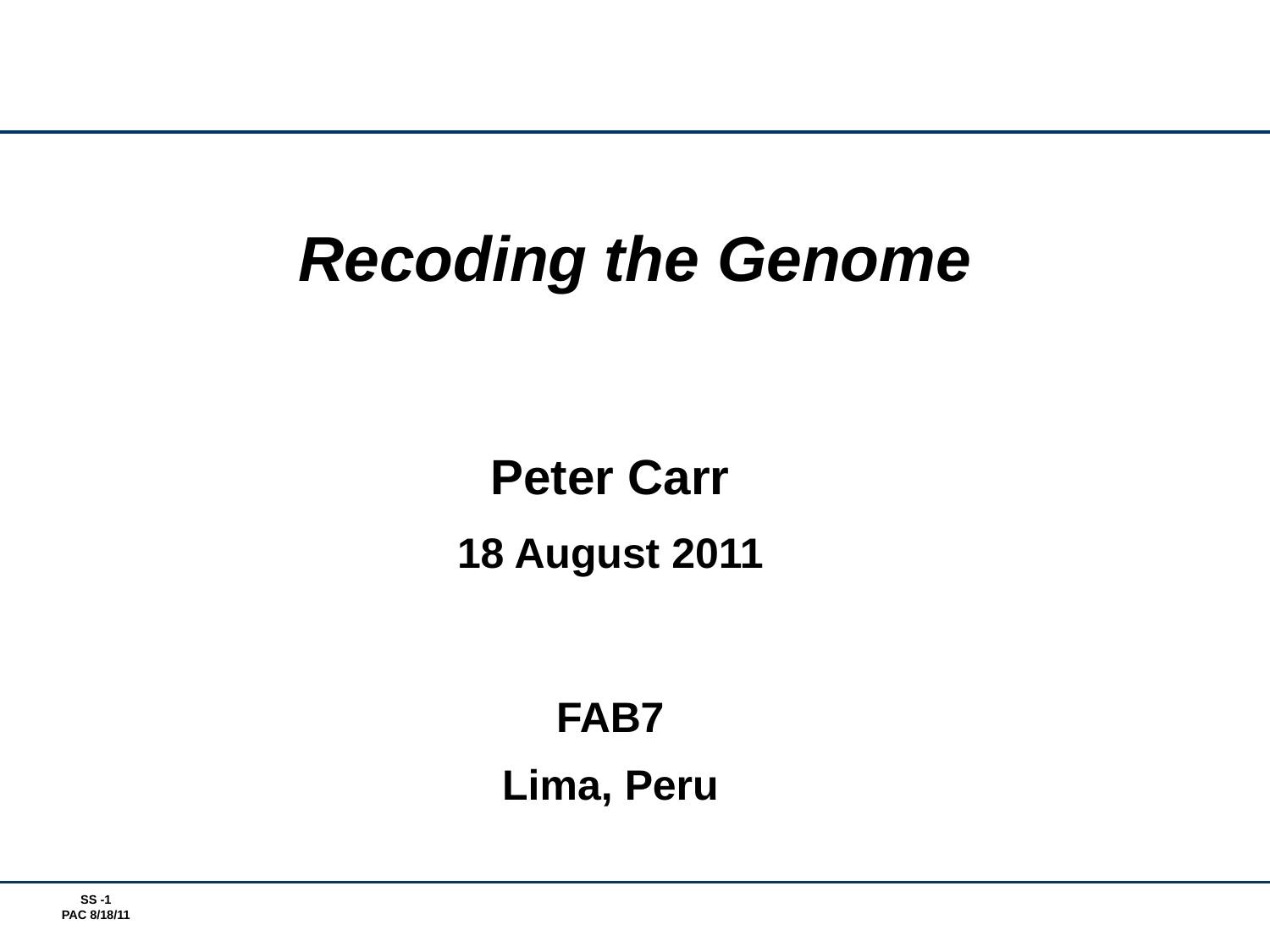

# Recoding the Genome

Peter Carr
18 August 2011

FAB7
Lima, Peru